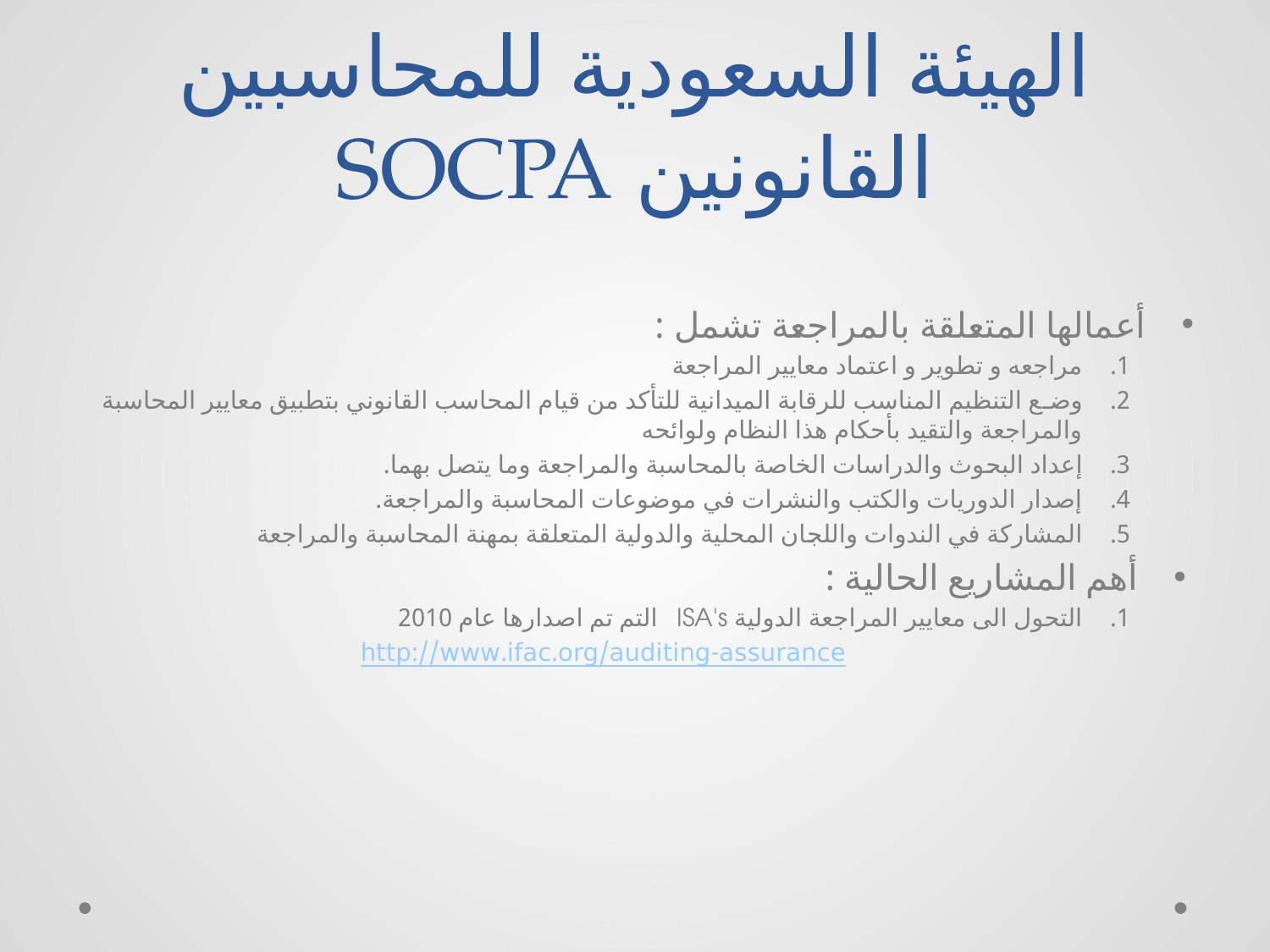

# الهيئة السعودية للمحاسبين القانونين SOCPA
أعمالها المتعلقة بالمراجعة تشمل :
مراجعه و تطوير و اعتماد معايير المراجعة
وضـع التنظيم المناسب للرقابة الميدانية للتأكد من قيام المحاسب القانوني بتطبيق معايير المحاسبة والمراجعة والتقيد بأحكام هذا النظام ولوائحه
إعداد البحوث والدراسات الخاصة بالمحاسبة والمراجعة وما يتصل بهما.
إصدار الدوريات والكتب والنشرات في موضوعات المحاسبة والمراجعة.
المشاركة في الندوات واللجان المحلية والدولية المتعلقة بمهنة المحاسبة والمراجعة
أهم المشاريع الحالية :
التحول الى معايير المراجعة الدولية ISA's   التم تم اصدارها عام 2010
http://www.ifac.org/auditing-assurance